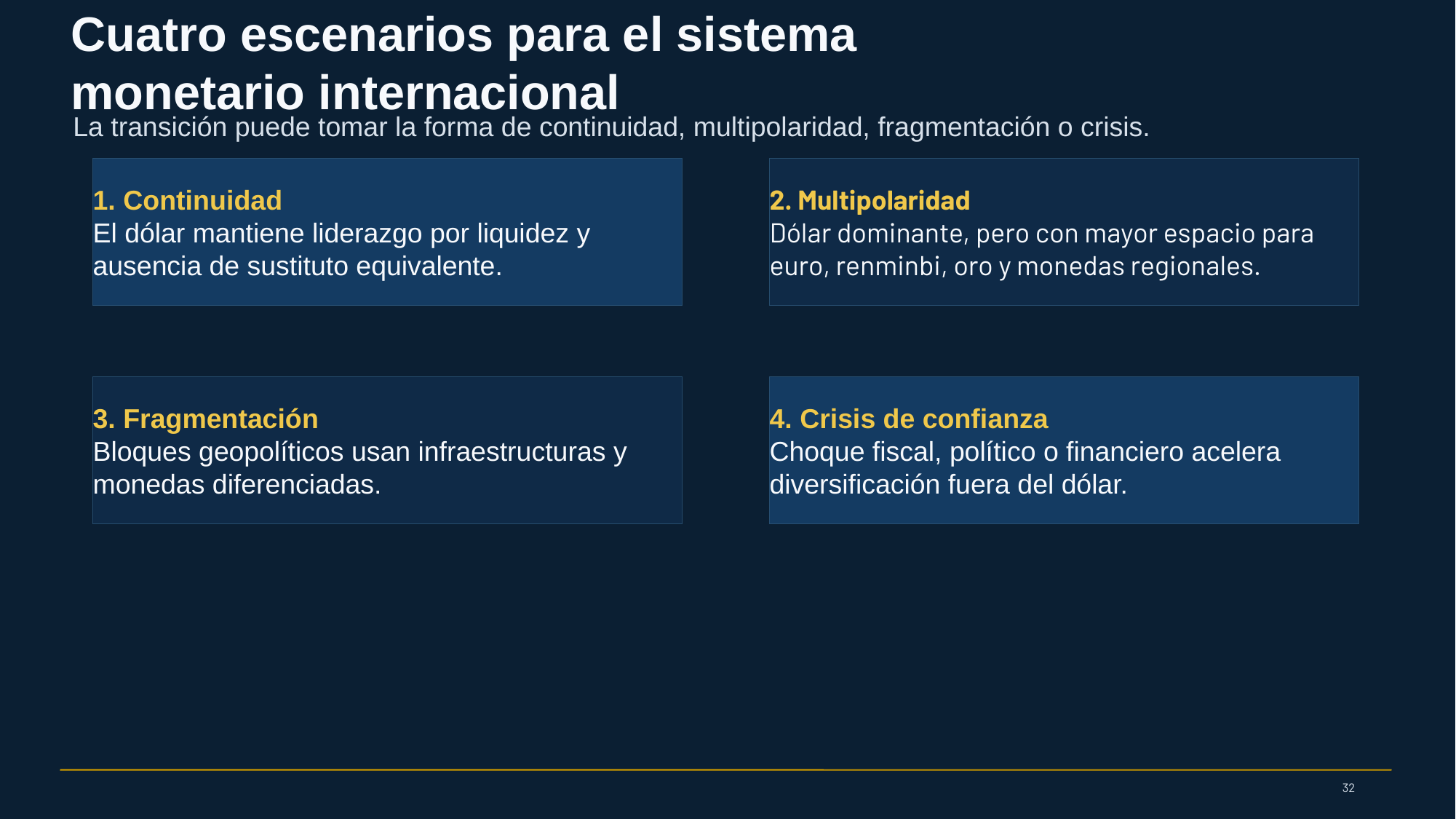

Cuatro escenarios para el sistema monetario internacional
La transición puede tomar la forma de continuidad, multipolaridad, fragmentación o crisis.
1. Continuidad
El dólar mantiene liderazgo por liquidez y ausencia de sustituto equivalente.
2. Multipolaridad
Dólar dominante, pero con mayor espacio para euro, renminbi, oro y monedas regionales.
3. Fragmentación
Bloques geopolíticos usan infraestructuras y monedas diferenciadas.
4. Crisis de confianza
Choque fiscal, político o financiero acelera diversificación fuera del dólar.
32